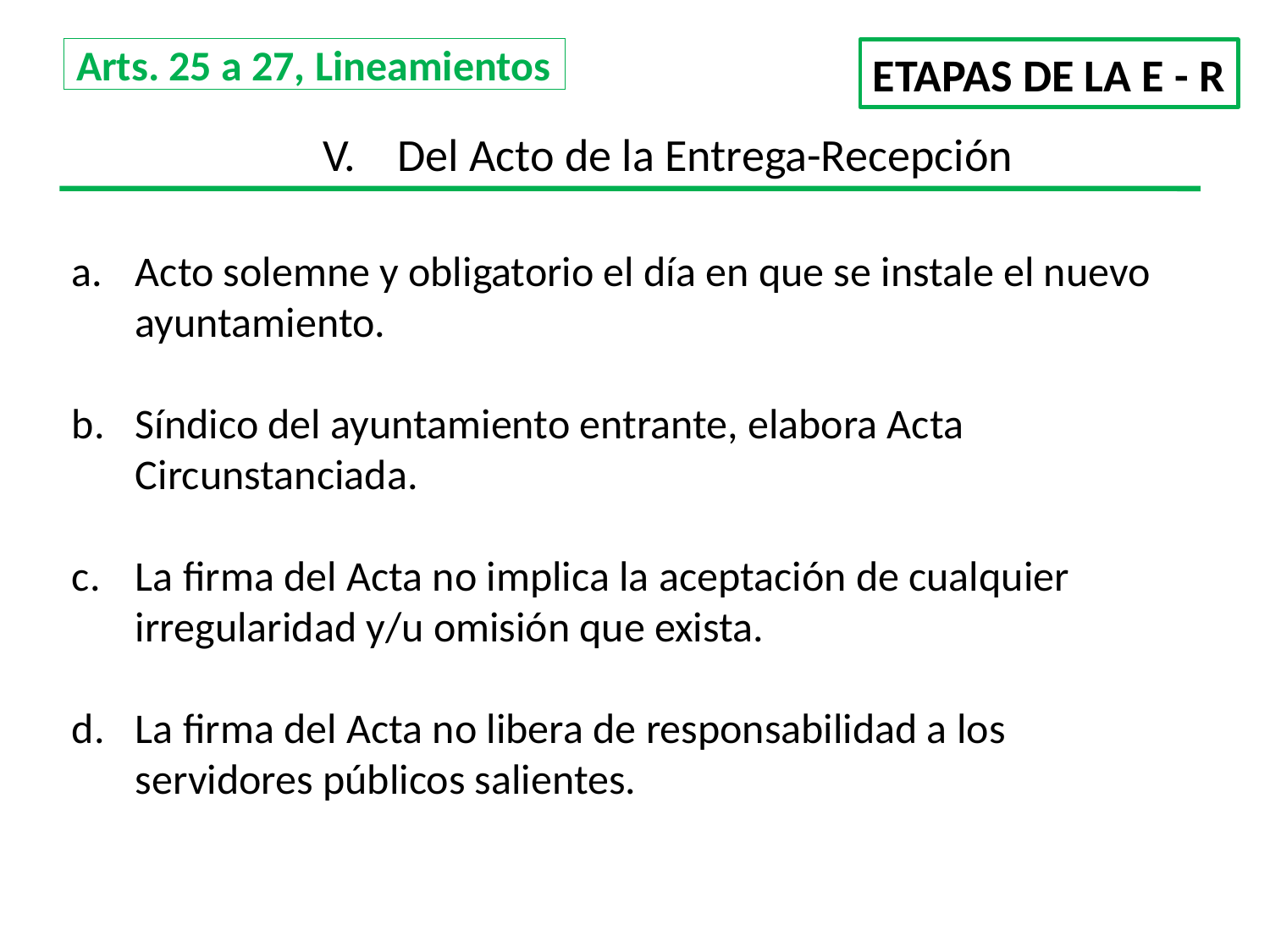

# Arts. 25 a 27, Lineamientos
ETAPAS DE LA E - R
V.    Del Acto de la Entrega-Recepción
Acto solemne y obligatorio el día en que se instale el nuevo ayuntamiento.

Síndico del ayuntamiento entrante, elabora Acta Circunstanciada.

La firma del Acta no implica la aceptación de cualquier irregularidad y/u omisión que exista.

La firma del Acta no libera de responsabilidad a los servidores públicos salientes.